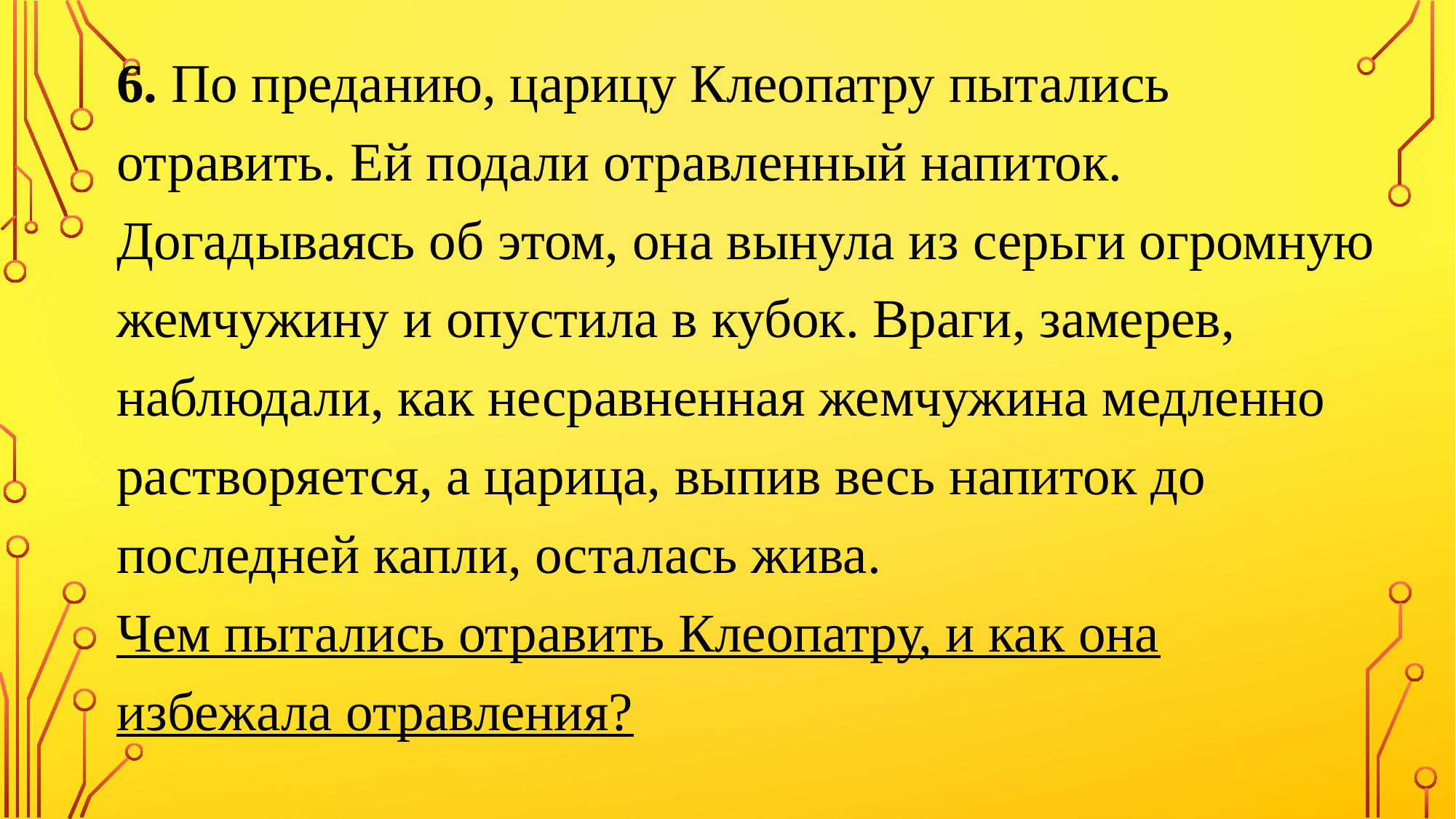

6. По преданию, царицу Клеопатру пытались отравить. Ей подали отравленный напиток. Догадываясь об этом, она вынула из серьги огромную жемчужину и опустила в кубок. Враги, замерев, наблюдали, как несравненная жемчужина медленно растворяется, а царица, выпив весь напиток до последней капли, осталась жива.
Чем пытались отравить Клеопатру, и как она избежала отравления?